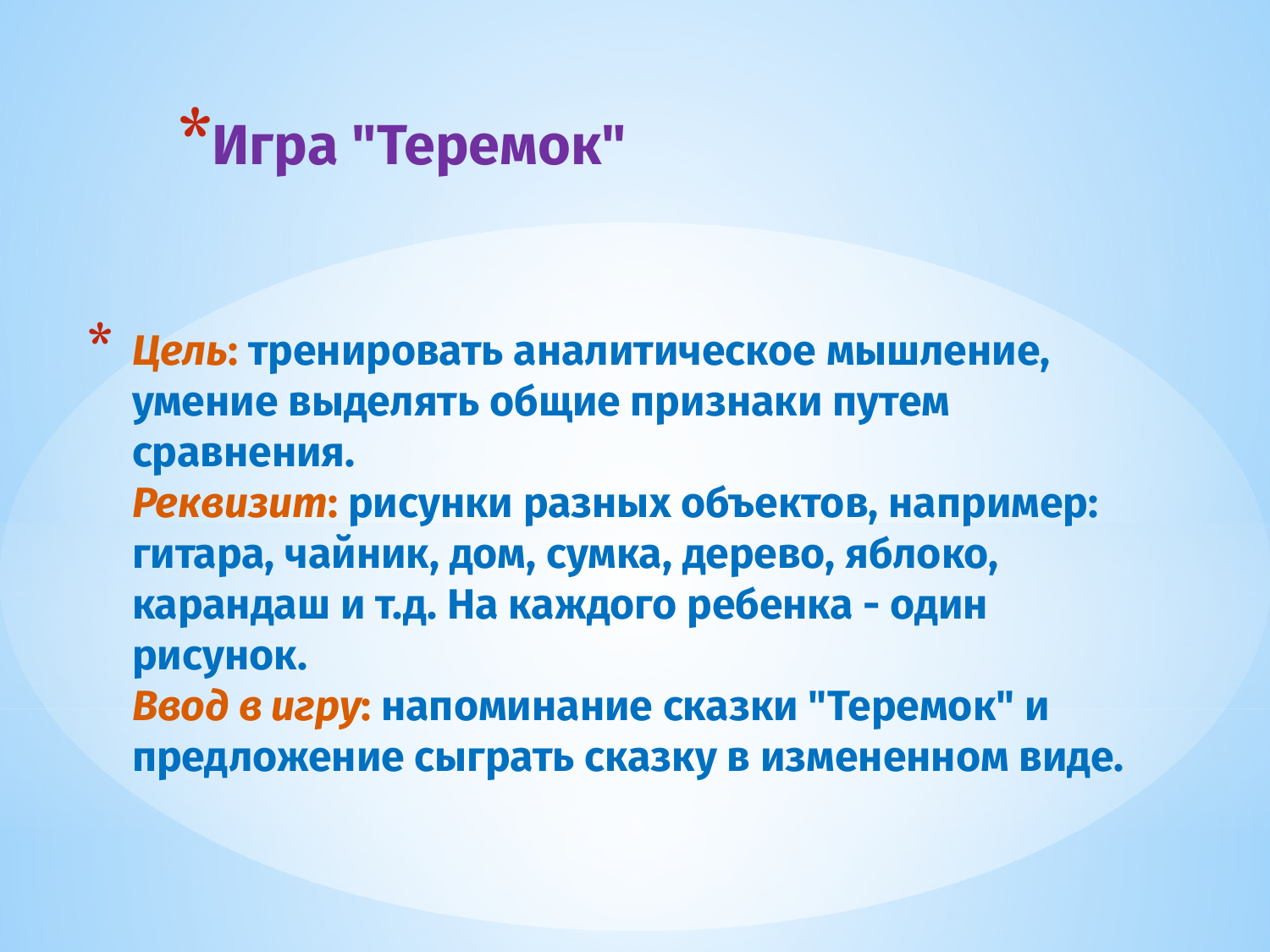

Игра "Теремок"

# Цель: тренировать аналитическое мышление, умение выделять общие признаки путем сравнения. Реквизит: рисунки разных объектов, например: гитара, чайник, дом, сумка, дерево, яблоко, карандаш и т.д. На каждого ребенка - один рисунок. Ввод в игру: напоминание сказки "Теремок" и предложение сыграть сказку в измененном виде.